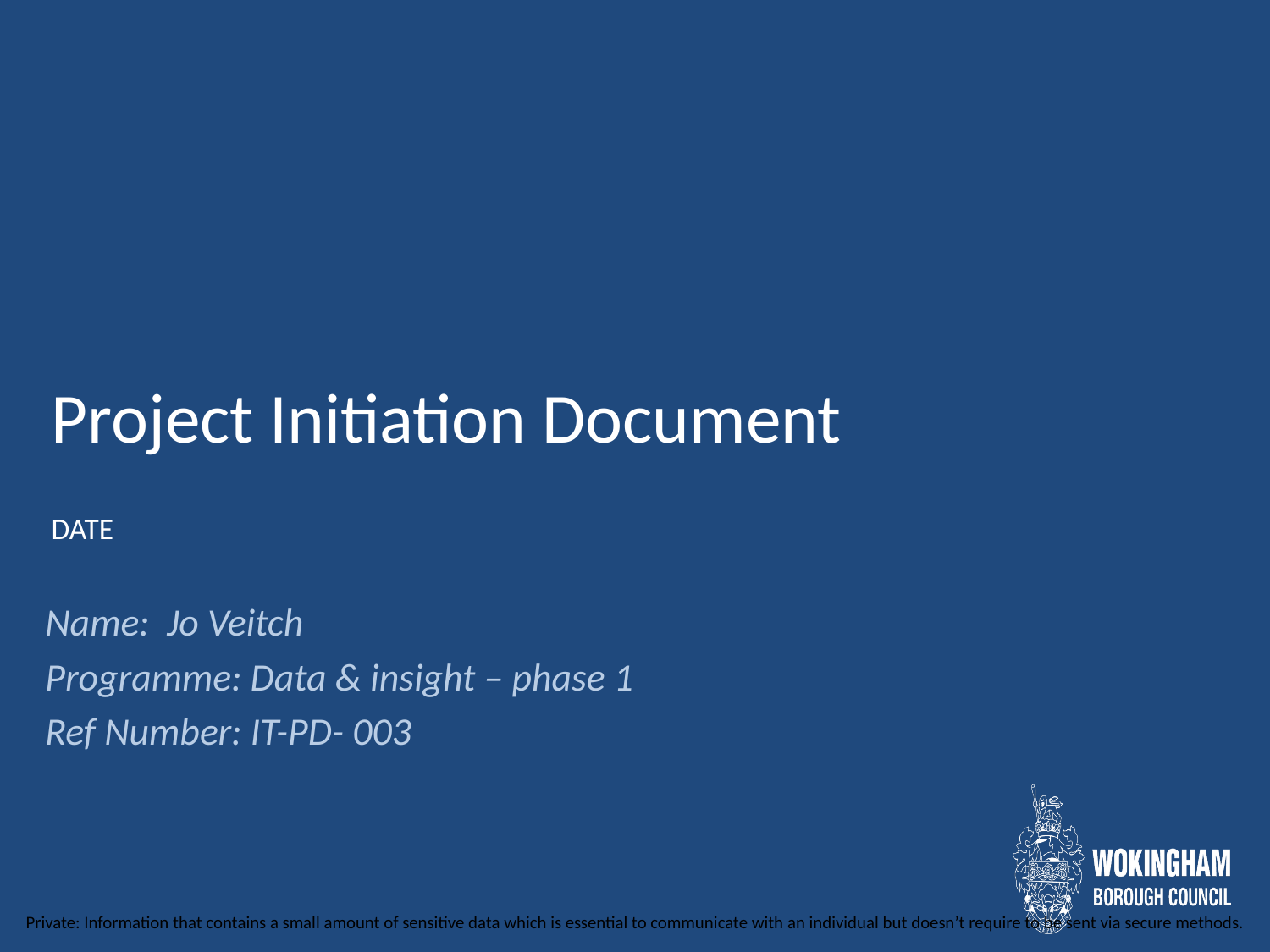

Project Initiation Document
DATE
Name:  Jo Veitch
Programme: Data & insight – phase 1
Ref Number: IT-PD- 003